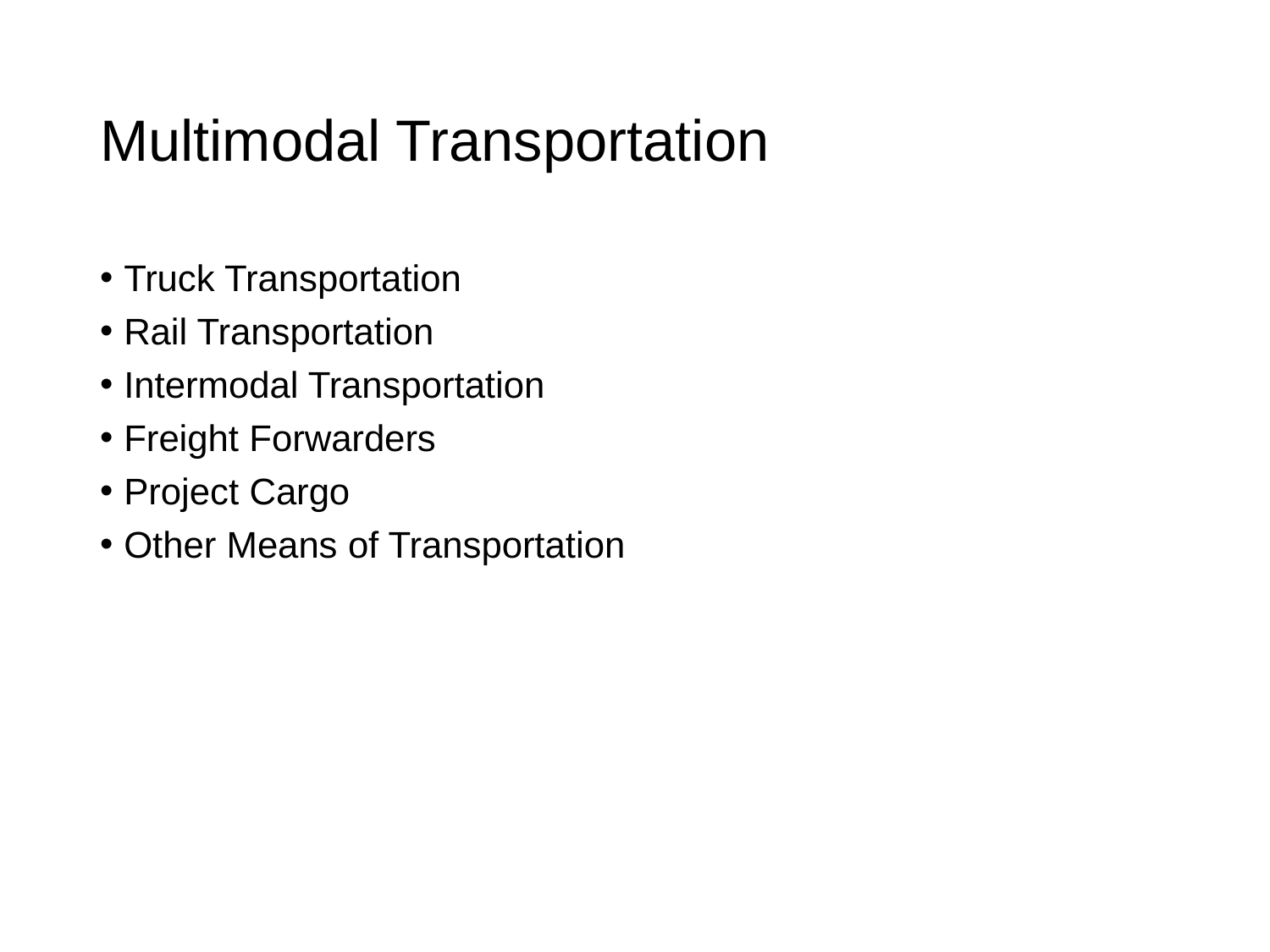

# Multimodal Transportation
Truck Transportation
Rail Transportation
Intermodal Transportation
Freight Forwarders
Project Cargo
Other Means of Transportation